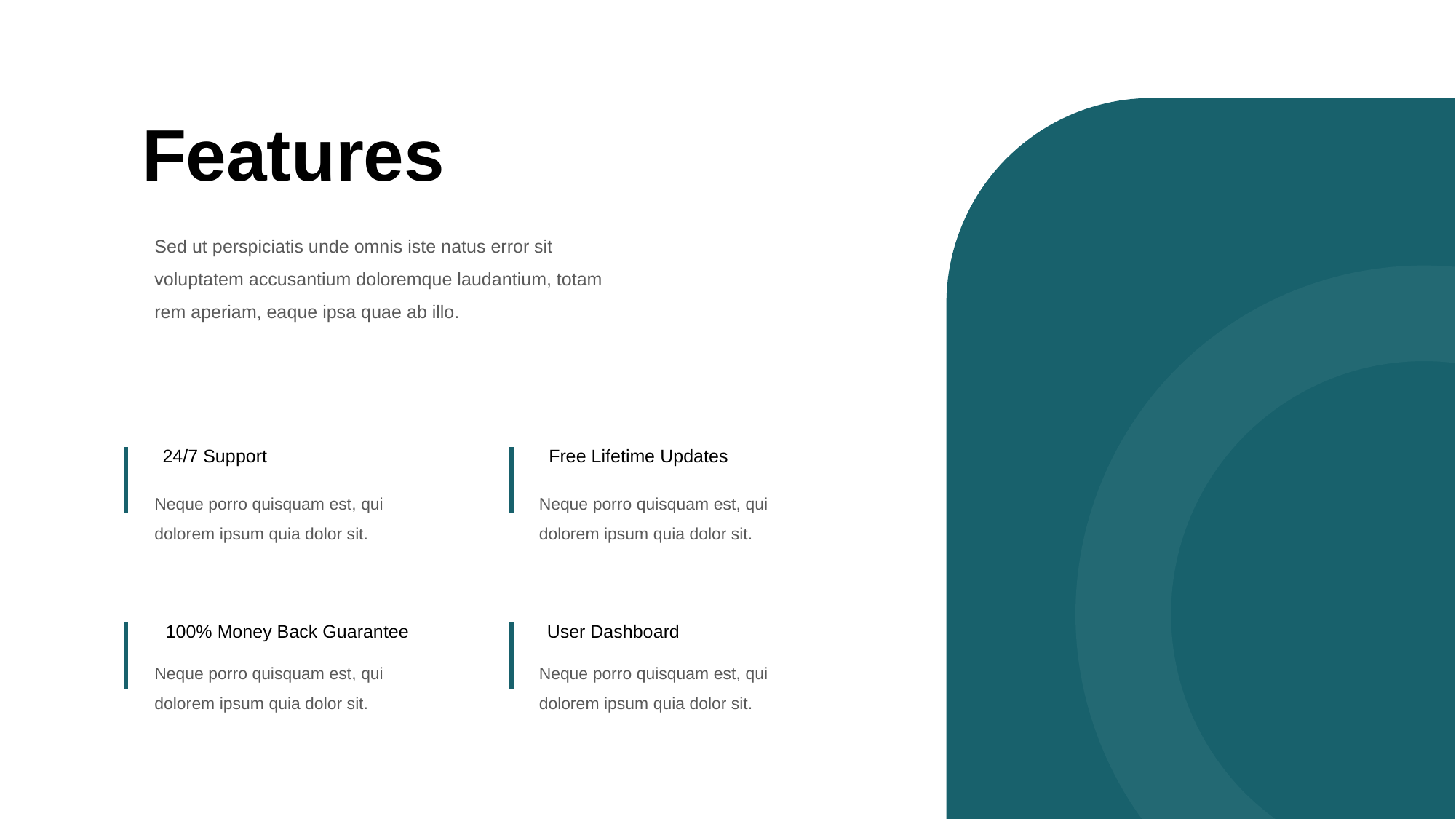

Features
Sed ut perspiciatis unde omnis iste natus error sit voluptatem accusantium doloremque laudantium, totam rem aperiam, eaque ipsa quae ab illo.

24/7 Support
Free Lifetime Updates
Neque porro quisquam est, qui dolorem ipsum quia dolor sit.
Neque porro quisquam est, qui dolorem ipsum quia dolor sit.
100% Money Back Guarantee
User Dashboard
Neque porro quisquam est, qui dolorem ipsum quia dolor sit.
Neque porro quisquam est, qui dolorem ipsum quia dolor sit.